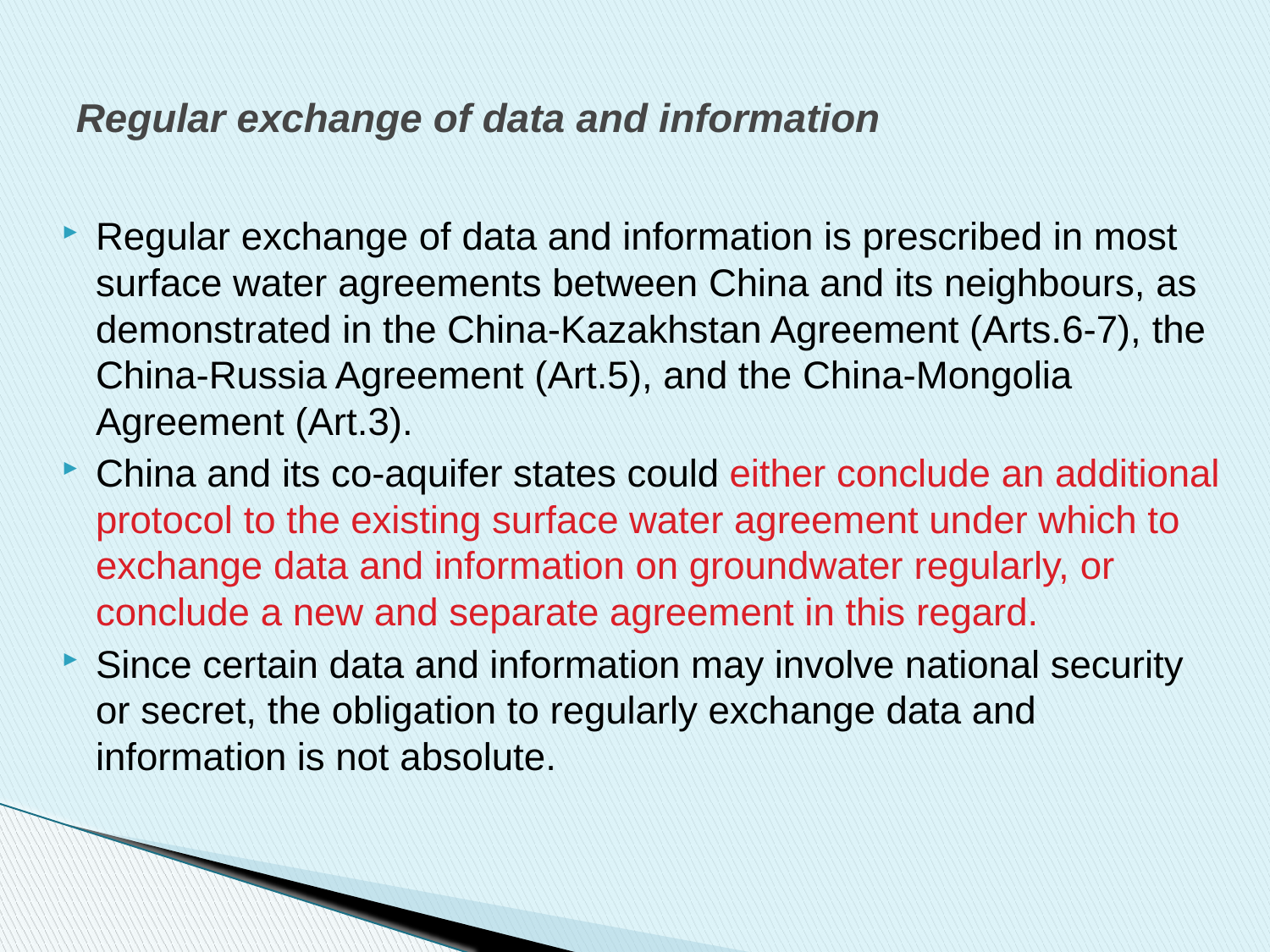

# Regular exchange of data and information
Regular exchange of data and information is prescribed in most surface water agreements between China and its neighbours, as demonstrated in the China-Kazakhstan Agreement (Arts.6-7), the China-Russia Agreement (Art.5), and the China-Mongolia Agreement (Art.3).
China and its co-aquifer states could either conclude an additional protocol to the existing surface water agreement under which to exchange data and information on groundwater regularly, or conclude a new and separate agreement in this regard.
Since certain data and information may involve national security or secret, the obligation to regularly exchange data and information is not absolute.